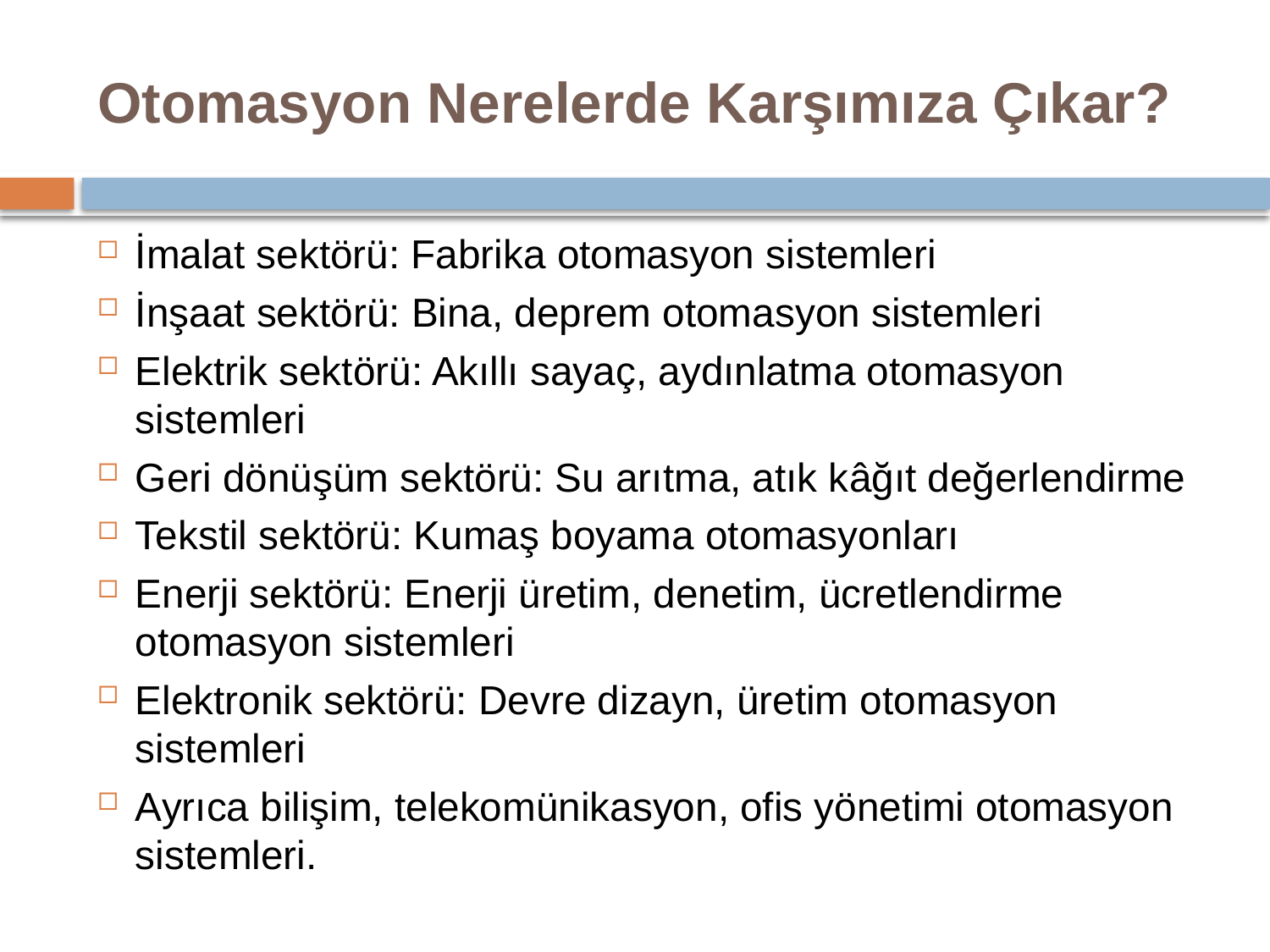

# Otomasyon Nerelerde Karşımıza Çıkar?
İmalat sektörü: Fabrika otomasyon sistemleri
İnşaat sektörü: Bina, deprem otomasyon sistemleri
Elektrik sektörü: Akıllı sayaç, aydınlatma otomasyon sistemleri
Geri dönüşüm sektörü: Su arıtma, atık kâğıt değerlendirme
Tekstil sektörü: Kumaş boyama otomasyonları
Enerji sektörü: Enerji üretim, denetim, ücretlendirme otomasyon sistemleri
Elektronik sektörü: Devre dizayn, üretim otomasyon sistemleri
Ayrıca bilişim, telekomünikasyon, ofis yönetimi otomasyon sistemleri.